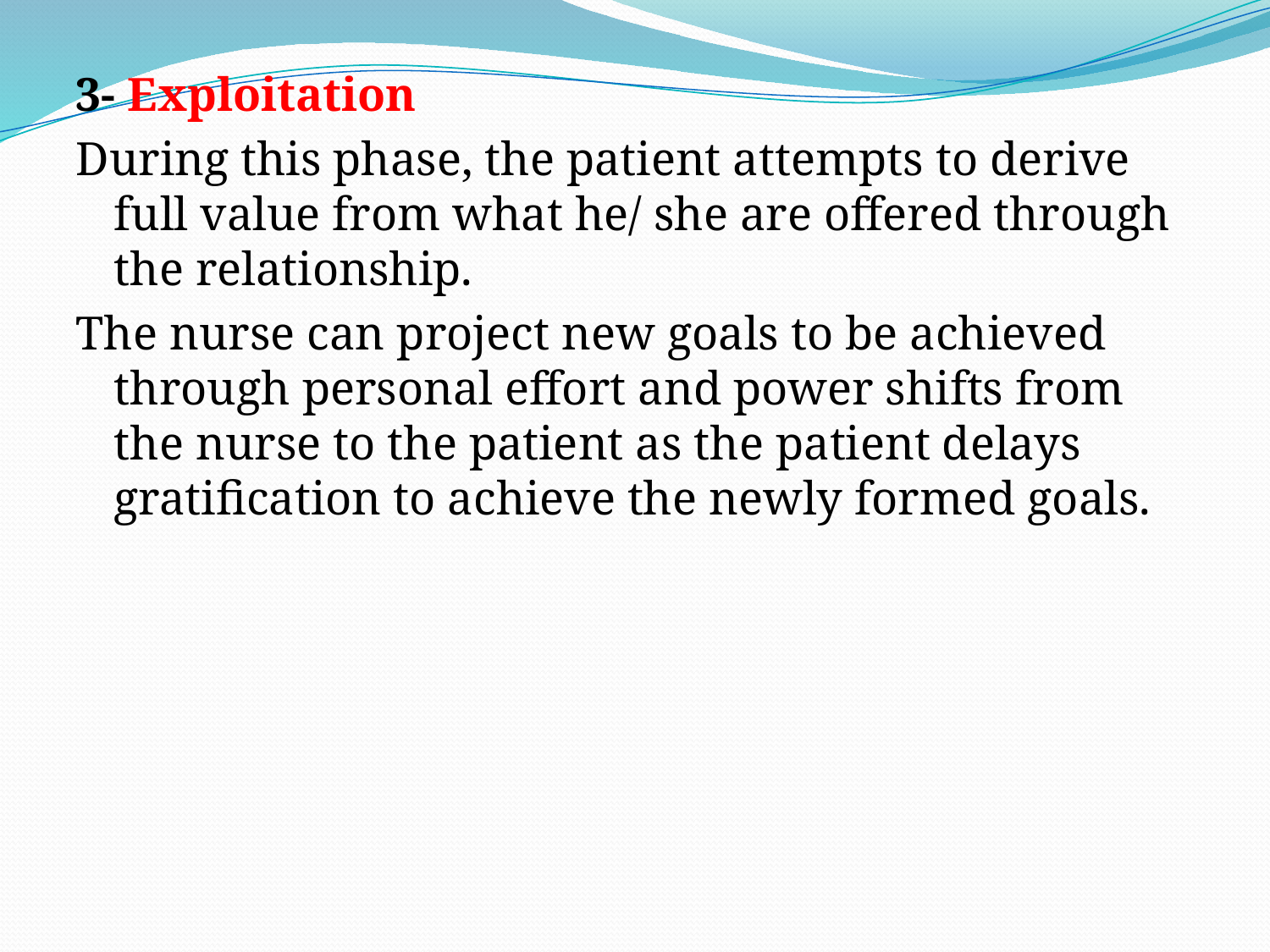

3- Exploitation
During this phase, the patient attempts to derive full value from what he/ she are offered through the relationship.
The nurse can project new goals to be achieved through personal effort and power shifts from the nurse to the patient as the patient delays gratification to achieve the newly formed goals.